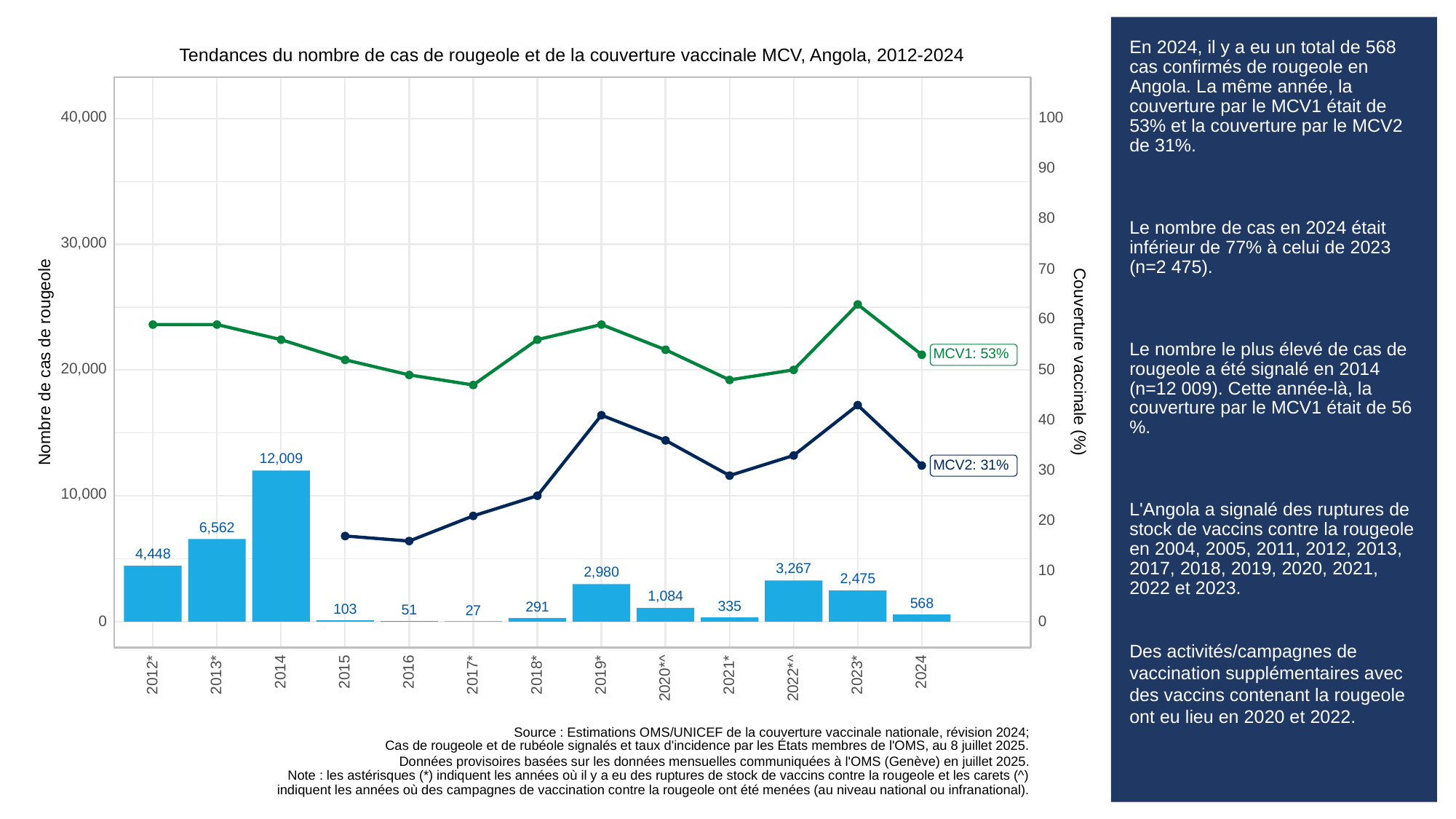

# En 2024, il y a eu un total de 568 cas confirmés de rougeole en Angola. La même année, la couverture par le MCV1 était de 53% et la couverture par le MCV2 de 31%.

Le nombre de cas en 2024 était inférieur de 77% à celui de 2023 (n=2 475).

Le nombre le plus élevé de cas de rougeole a été signalé en 2014 (n=12 009). Cette année-là, la couverture par le MCV1 était de 56 %.

L'Angola a signalé des ruptures de stock de vaccins contre la rougeole en 2004, 2005, 2011, 2012, 2013, 2017, 2018, 2019, 2020, 2021, 2022 et 2023.

Des activités/campagnes de vaccination supplémentaires avec des vaccins contenant la rougeole ont eu lieu en 2020 et 2022.

Tendances du nombre de cas de rougeole et de la couverture vaccinale MCV, Angola, 2012-2024

40,000
100

90

80
30,000

70

60

MCV1: 53%

Couverture vaccinale (%)
Nombre de cas de rougeole

20,000
50

40

12,009

MCV2: 31%

30

10,000

20
6,562

4,448

3,267
10

2,980
2,475

1,084
568
335
291
103
51
27

0
0

2014
2015
2016
2024
2013*
2023*
2012*
2017*
2018*
2019*
2021*
2020*^
2022*^
Source : Estimations OMS/UNICEF de la couverture vaccinale nationale, révision 2024;
Cas de rougeole et de rubéole signalés et taux d'incidence par les États membres de l'OMS, au 8 juillet 2025.
Données provisoires basées sur les données mensuelles communiquées à l'OMS (Genève) en juillet 2025.
Note : les astérisques (*) indiquent les années où il y a eu des ruptures de stock de vaccins contre la rougeole et les carets (^)
indiquent les années où des campagnes de vaccination contre la rougeole ont été menées (au niveau national ou infranational).